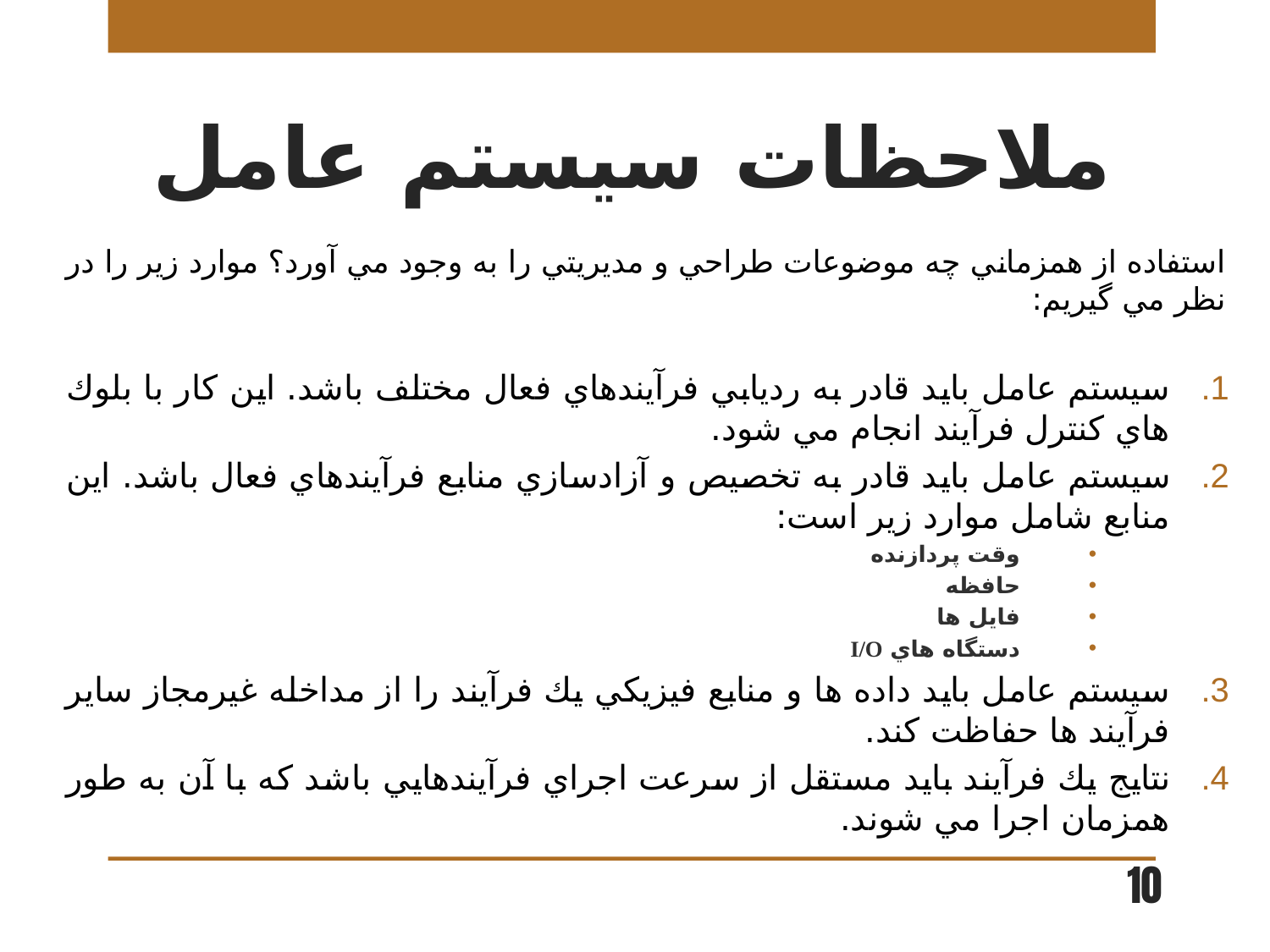

# ملاحظات سيستم عامل
استفاده از همزماني چه موضوعات طراحي و مديريتي را به وجود مي آورد؟ موارد زير را در نظر مي گيريم:

سيستم عامل بايد قادر به رديابي فرآيندهاي فعال مختلف باشد. اين كار با بلوك هاي كنترل فرآيند انجام مي شود.
سيستم عامل بايد قادر به تخصيص و آزادسازي منابع فرآيندهاي فعال باشد. اين منابع شامل موارد زير است:
 وقت پردازنده
 حافظه
 فايل ها
 دستگاه هاي I/O
سيستم عامل بايد داده ها و منابع فيزيكي يك فرآيند را از مداخله غيرمجاز ساير فرآيند ها حفاظت كند.
نتايج يك فرآيند بايد مستقل از سرعت اجراي فرآيندهايي باشد كه با آن به طور همزمان اجرا مي شوند.
10